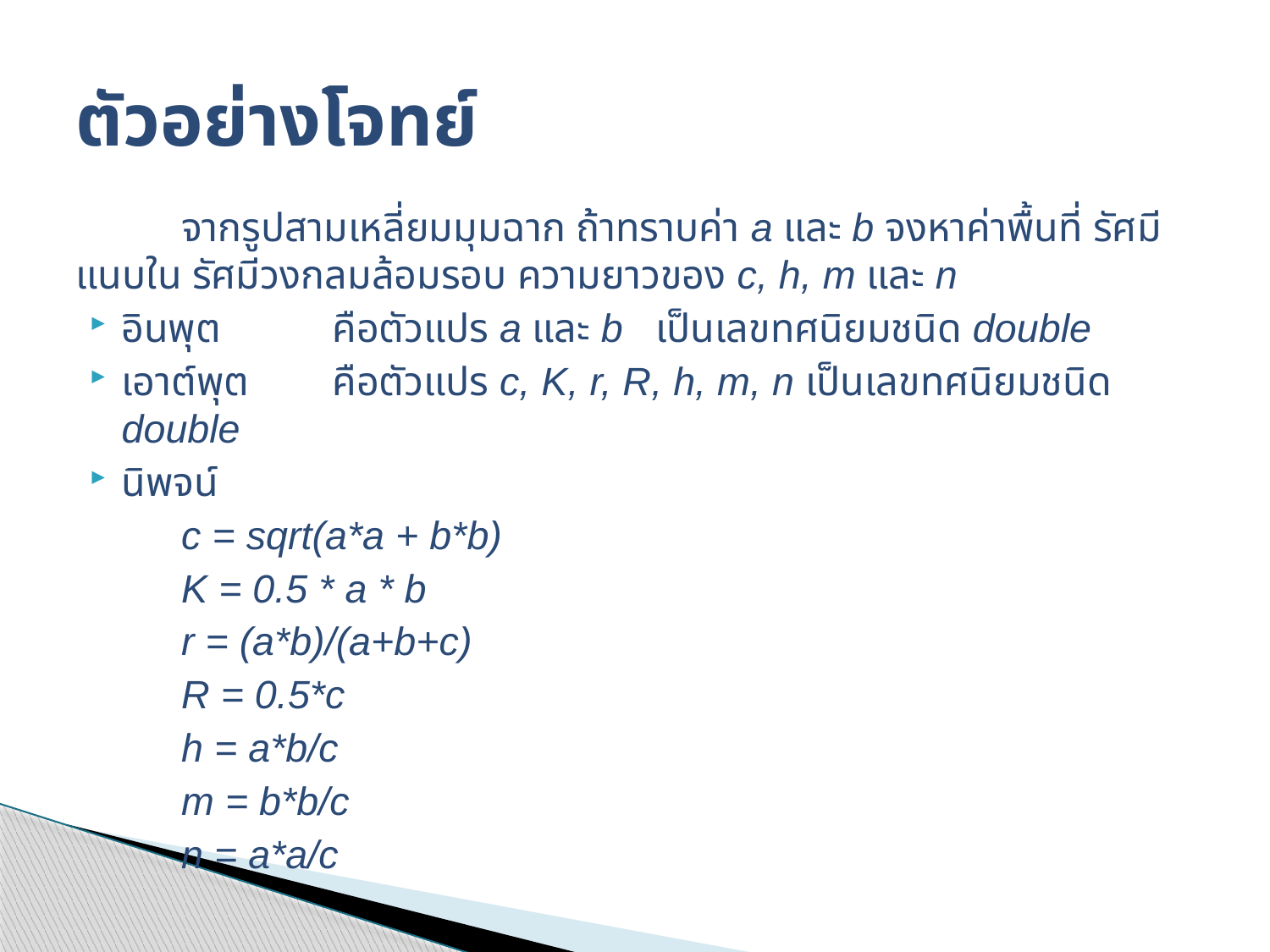

# ตัวอย่างโจทย์
	จากรูปสามเหลี่ยมมุมฉาก ถ้าทราบค่า a และ b จงหาค่าพื้นที่ รัศมีแนบใน รัศมีวงกลมล้อมรอบ ความยาวของ c, h, m และ n
อินพุต 	คือตัวแปร a และ b   เป็นเลขทศนิยมชนิด double
เอาต์พุต	คือตัวแปร c, K, r, R, h, m, n เป็นเลขทศนิยมชนิด double
นิพจน์
	c = sqrt(a*a + b*b)
	K = 0.5 * a * b
	r = (a*b)/(a+b+c)
	R = 0.5*c
	h = a*b/c
	m = b*b/c
	n = a*a/c